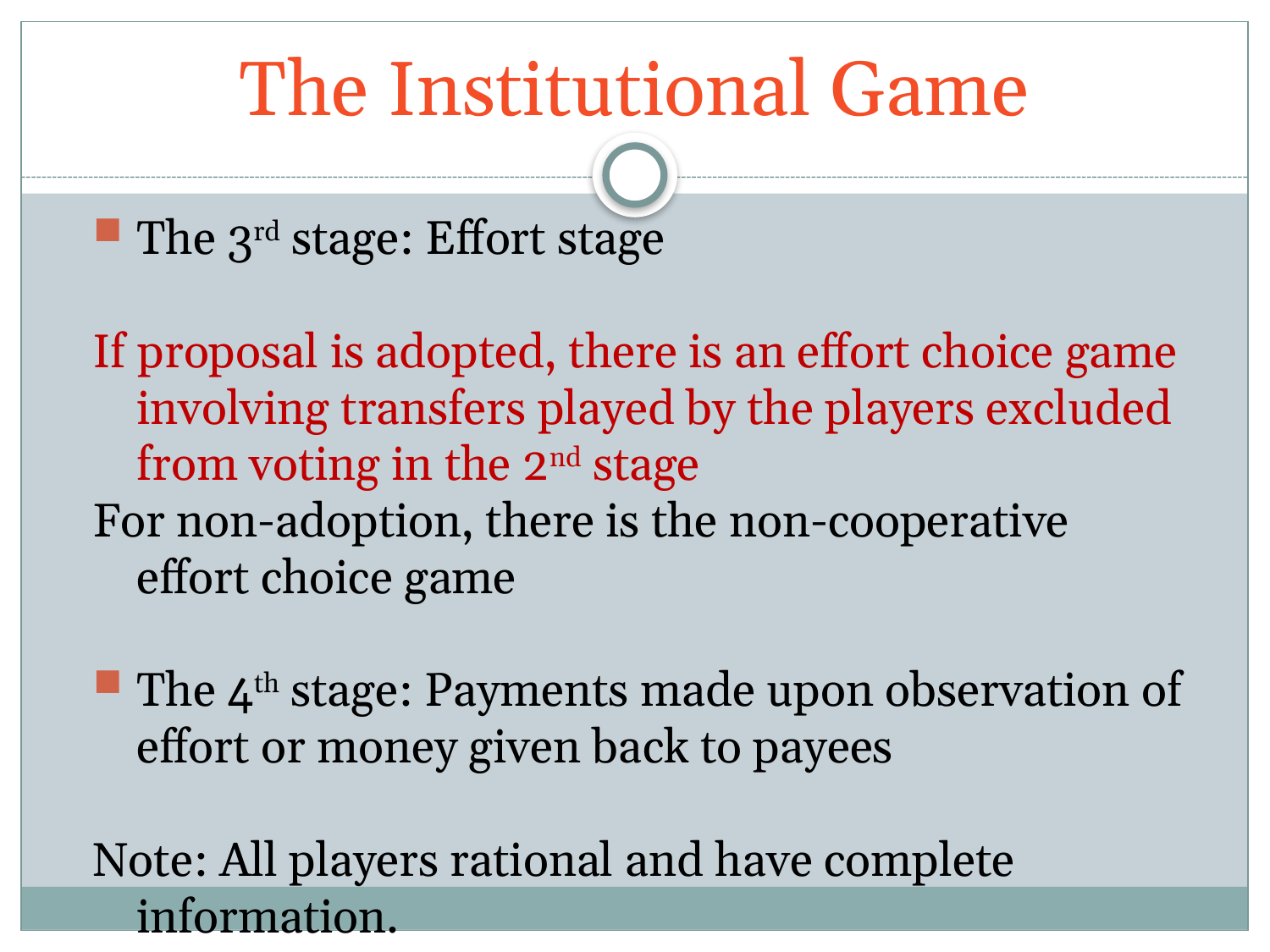

# The Institutional Game
The 3rd stage: Effort stage

If proposal is adopted, there is an effort choice game involving transfers played by the players excluded from voting in the 2nd stage
For non-adoption, there is the non-cooperative effort choice game

The 4th stage: Payments made upon observation of effort or money given back to payees

Note: All players rational and have complete information.